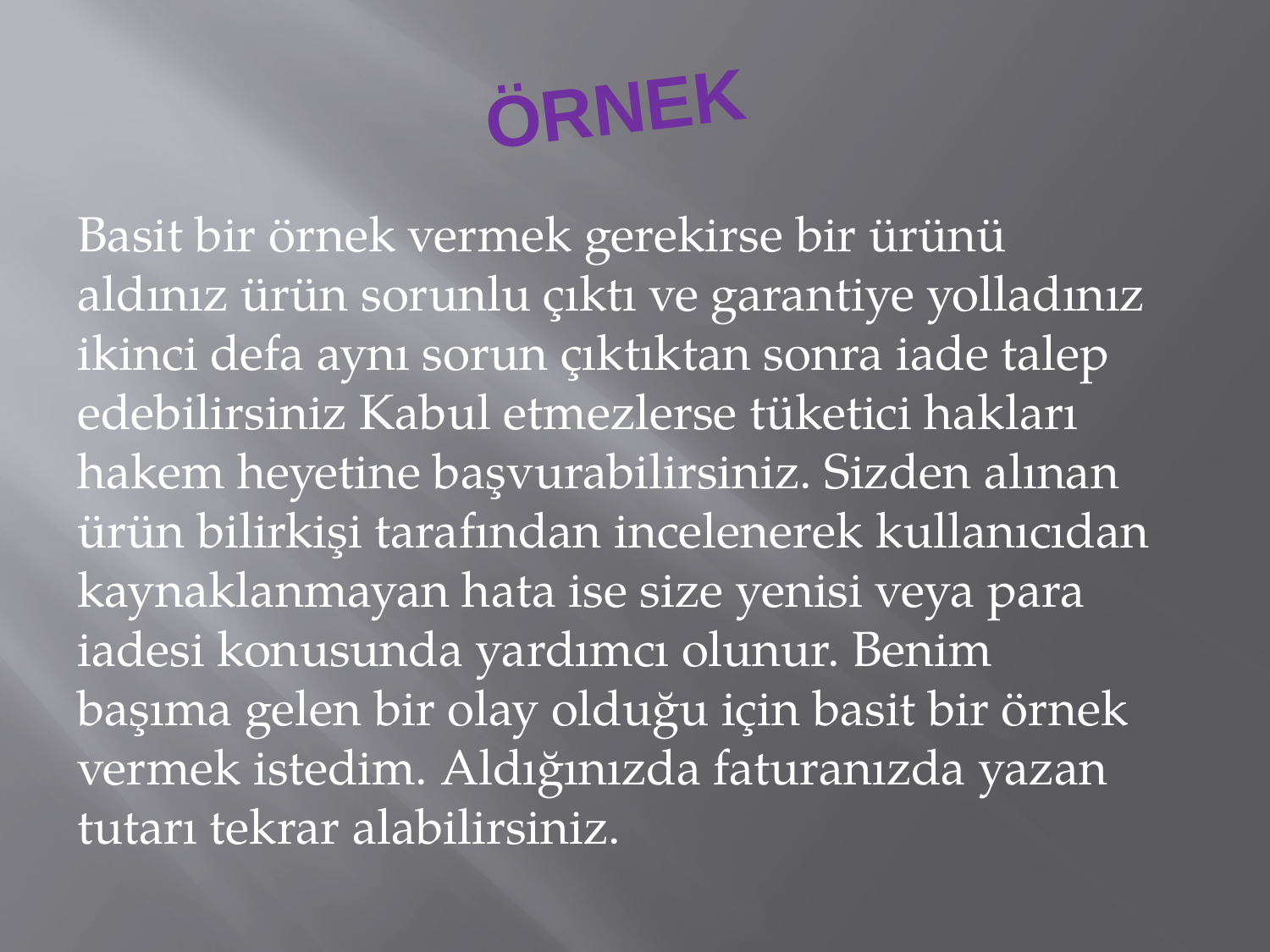

# ÖRNEK
Basit bir örnek vermek gerekirse bir ürünü aldınız ürün sorunlu çıktı ve garantiye yolladınız ikinci defa aynı sorun çıktıktan sonra iade talep edebilirsiniz Kabul etmezlerse tüketici hakları hakem heyetine başvurabilirsiniz. Sizden alınan ürün bilirkişi tarafından incelenerek kullanıcıdan kaynaklanmayan hata ise size yenisi veya para iadesi konusunda yardımcı olunur. Benim başıma gelen bir olay olduğu için basit bir örnek vermek istedim. Aldığınızda faturanızda yazan tutarı tekrar alabilirsiniz.